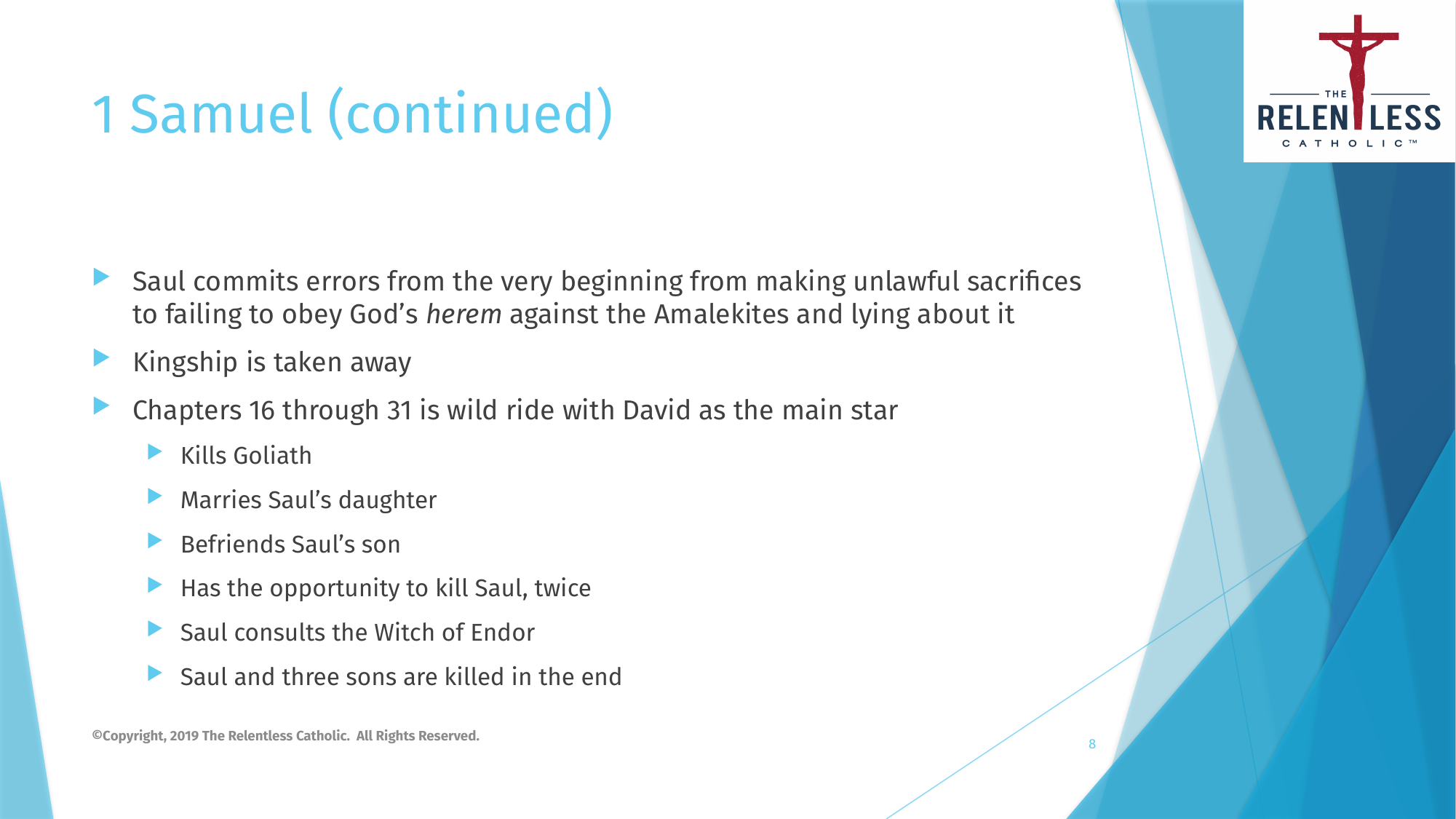

# 1 Samuel (continued)
Saul commits errors from the very beginning from making unlawful sacrifices to failing to obey God’s herem against the Amalekites and lying about it
Kingship is taken away
Chapters 16 through 31 is wild ride with David as the main star
Kills Goliath
Marries Saul’s daughter
Befriends Saul’s son
Has the opportunity to kill Saul, twice
Saul consults the Witch of Endor
Saul and three sons are killed in the end
©Copyright, 2019 The Relentless Catholic.  All Rights Reserved.

8